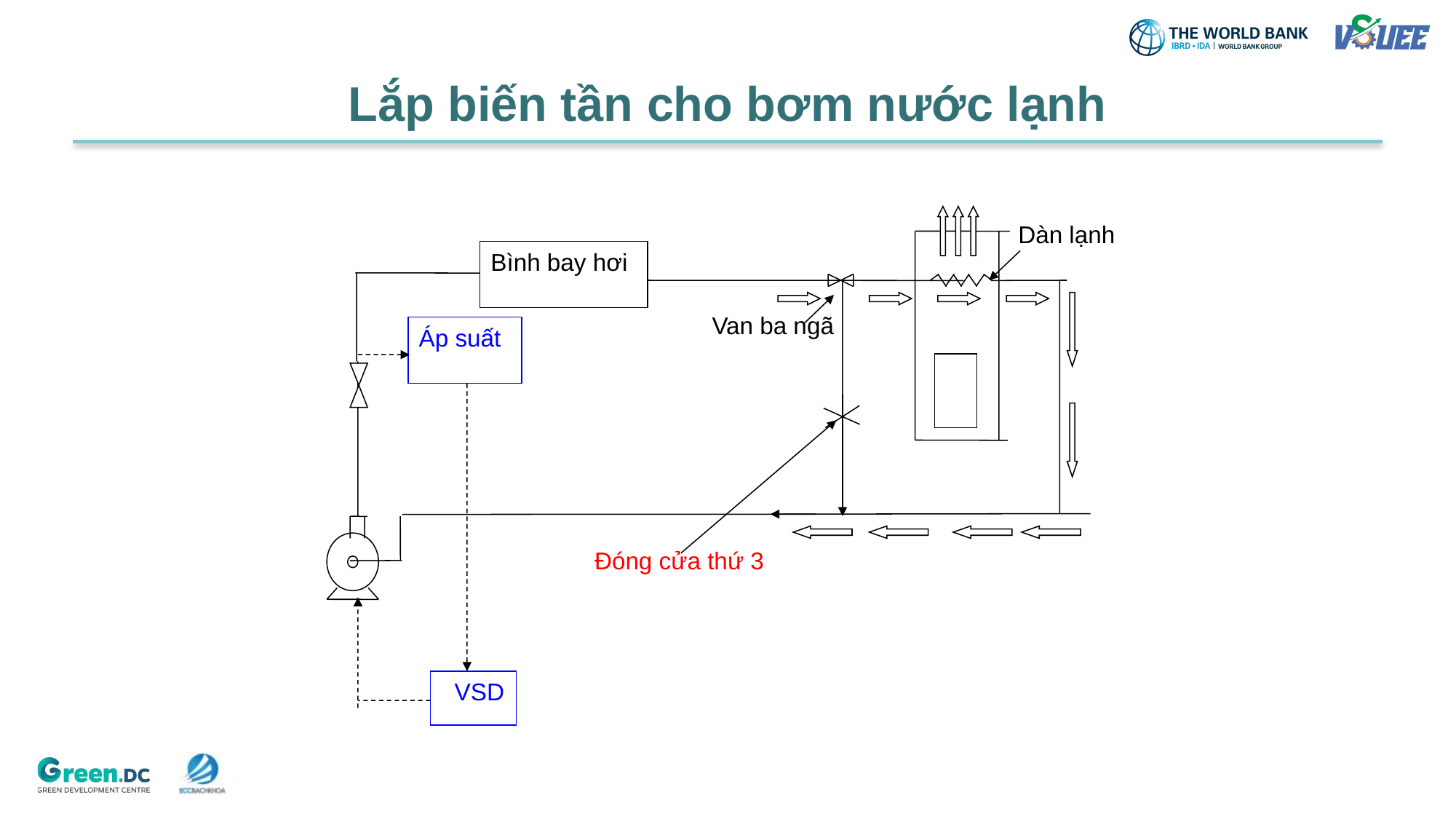

# Lắp biến tần cho bơm nước lạnh

Dàn lạnh

Bình bay hơi

Van ba ngã
Áp suất

Đóng cửa thứ 3

  VSD